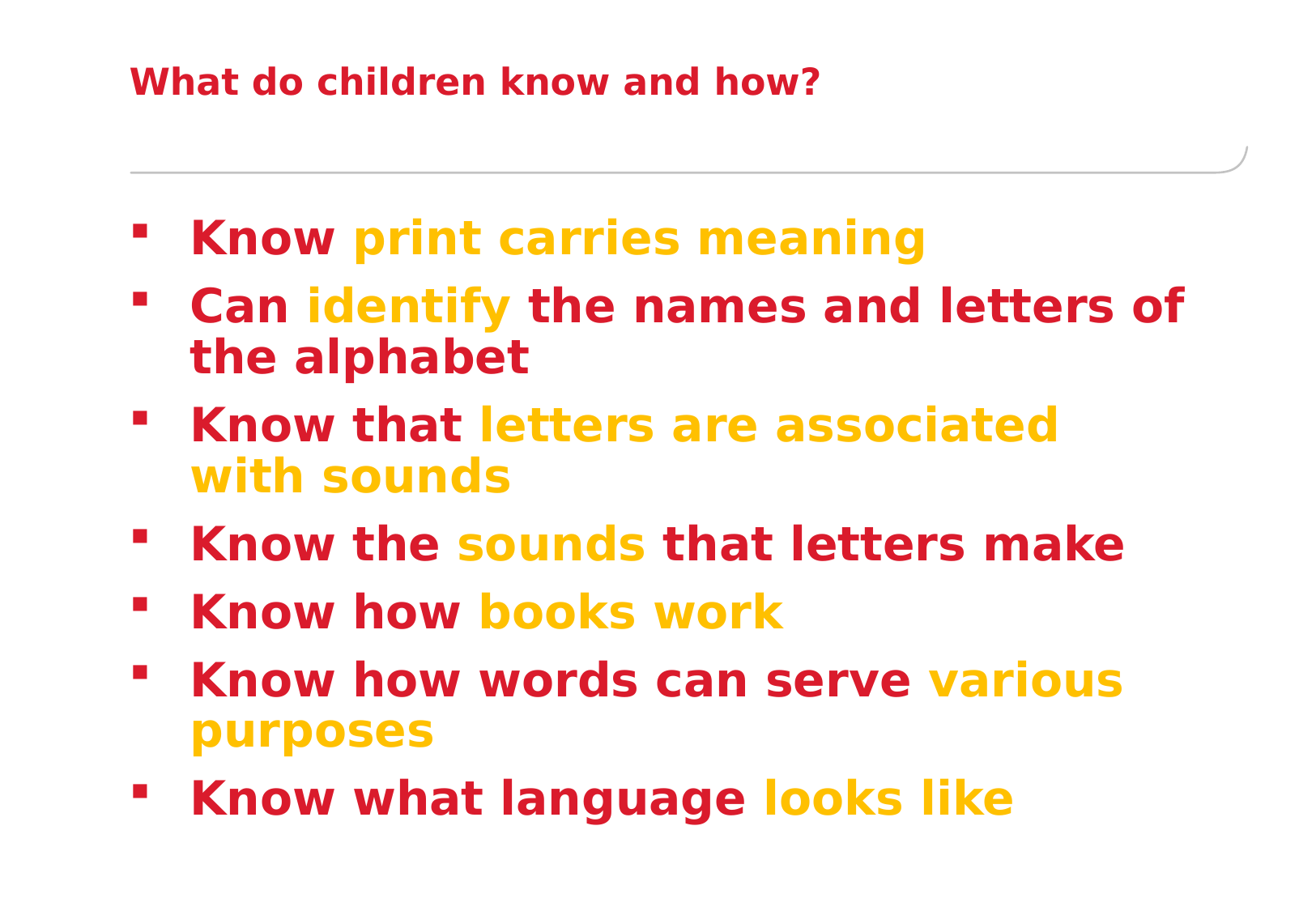

# What do children know and how?
Know print carries meaning
Can identify the names and letters of the alphabet
Know that letters are associated with sounds
Know the sounds that letters make
Know how books work
Know how words can serve various purposes
Know what language looks like